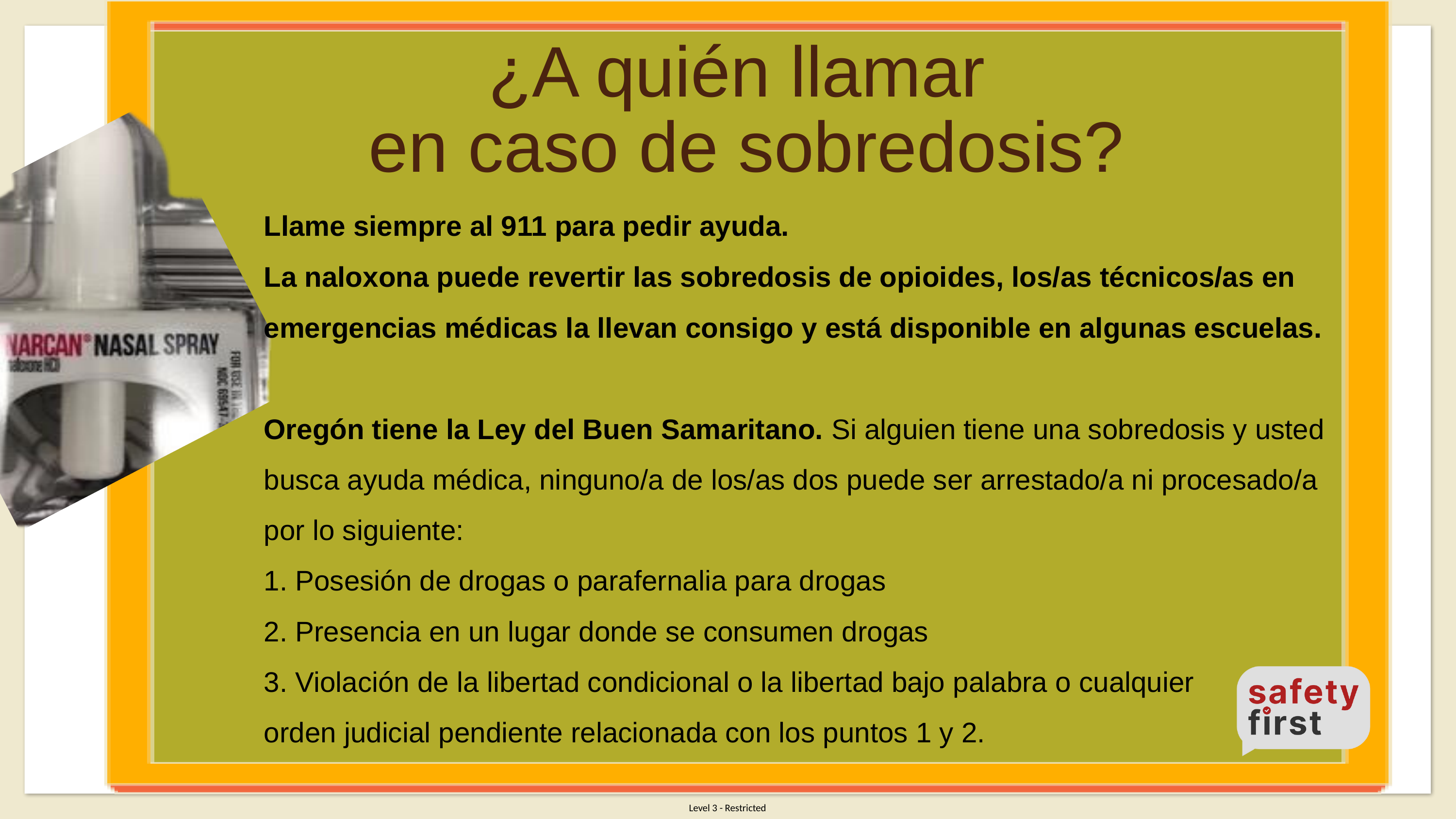

¿A quién llamar
en caso de sobredosis?

Llame siempre al 911 para pedir ayuda.
La naloxona puede revertir las sobredosis de opioides, los/as técnicos/as en emergencias médicas la llevan consigo y está disponible en algunas escuelas.

Oregón tiene la Ley del Buen Samaritano. Si alguien tiene una sobredosis y usted busca ayuda médica, ninguno/a de los/as dos puede ser arrestado/a ni procesado/a por lo siguiente:
1. Posesión de drogas o parafernalia para drogas
2. Presencia en un lugar donde se consumen drogas
3. Violación de la libertad condicional o la libertad bajo palabra o cualquier
orden judicial pendiente relacionada con los puntos 1 y 2.